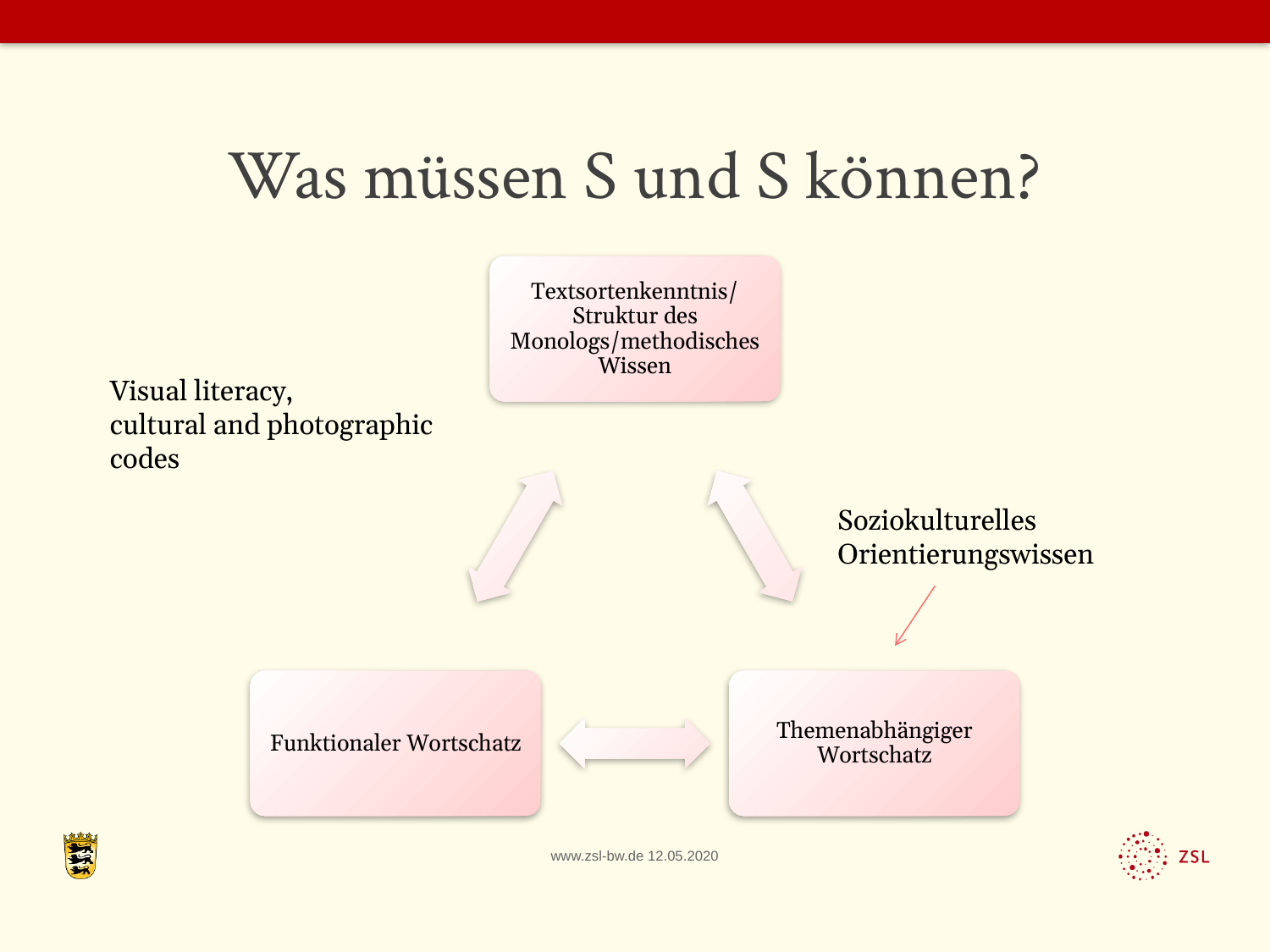

# Was müssen S und S können?
Textsortenkenntnis/
Struktur des Monologs/methodisches Wissen

Themenabhängiger Wortschatz

Funktionaler Wortschatz

Visual literacy,
cultural and photographic
codes

Soziokulturelles
Orientierungswissen